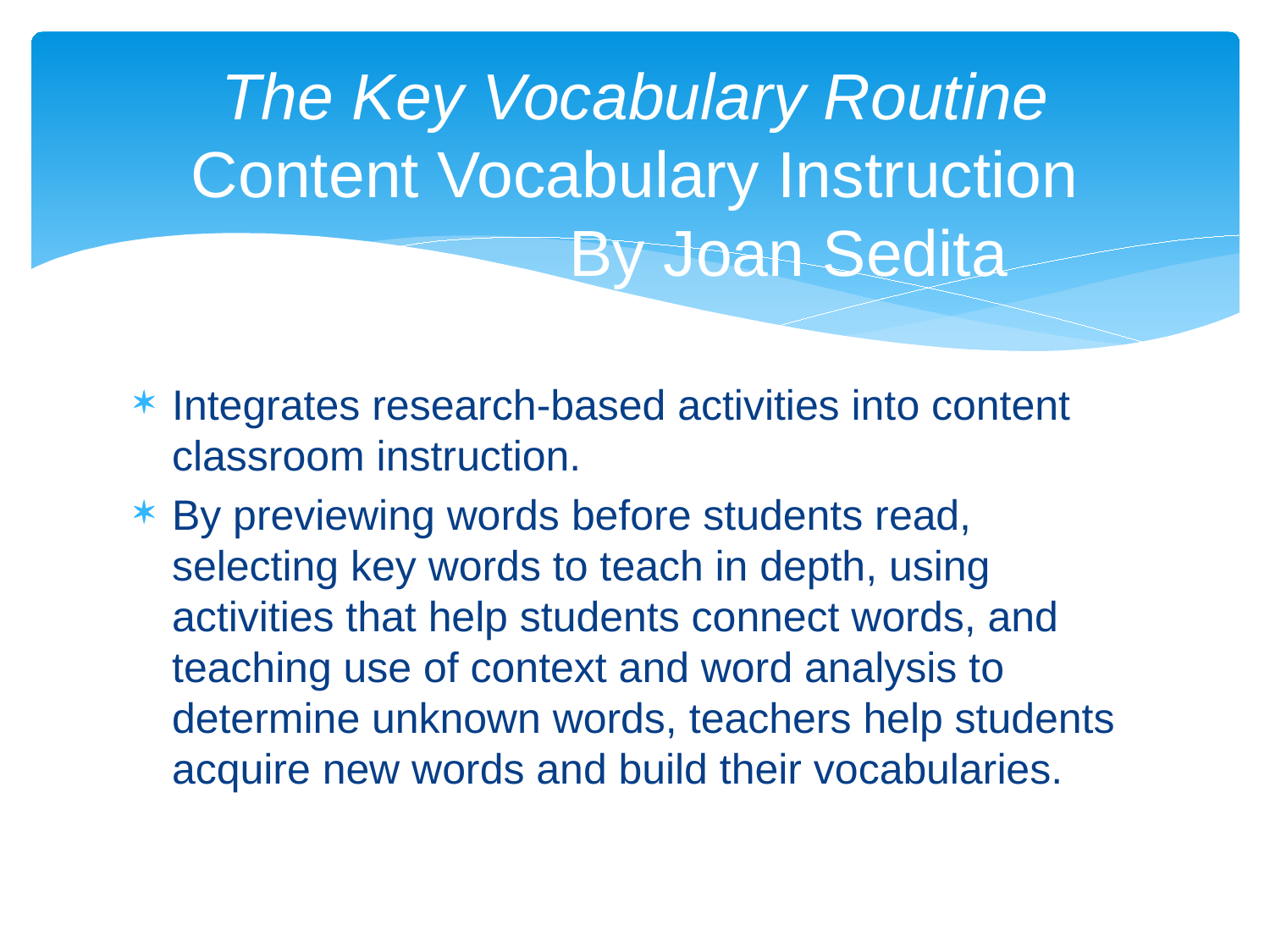

# The Key Vocabulary Routine Content Vocabulary Instruction By Joan Sedita
Integrates research-based activities into content classroom instruction.
By previewing words before students read, selecting key words to teach in depth, using activities that help students connect words, and teaching use of context and word analysis to determine unknown words, teachers help students acquire new words and build their vocabularies.